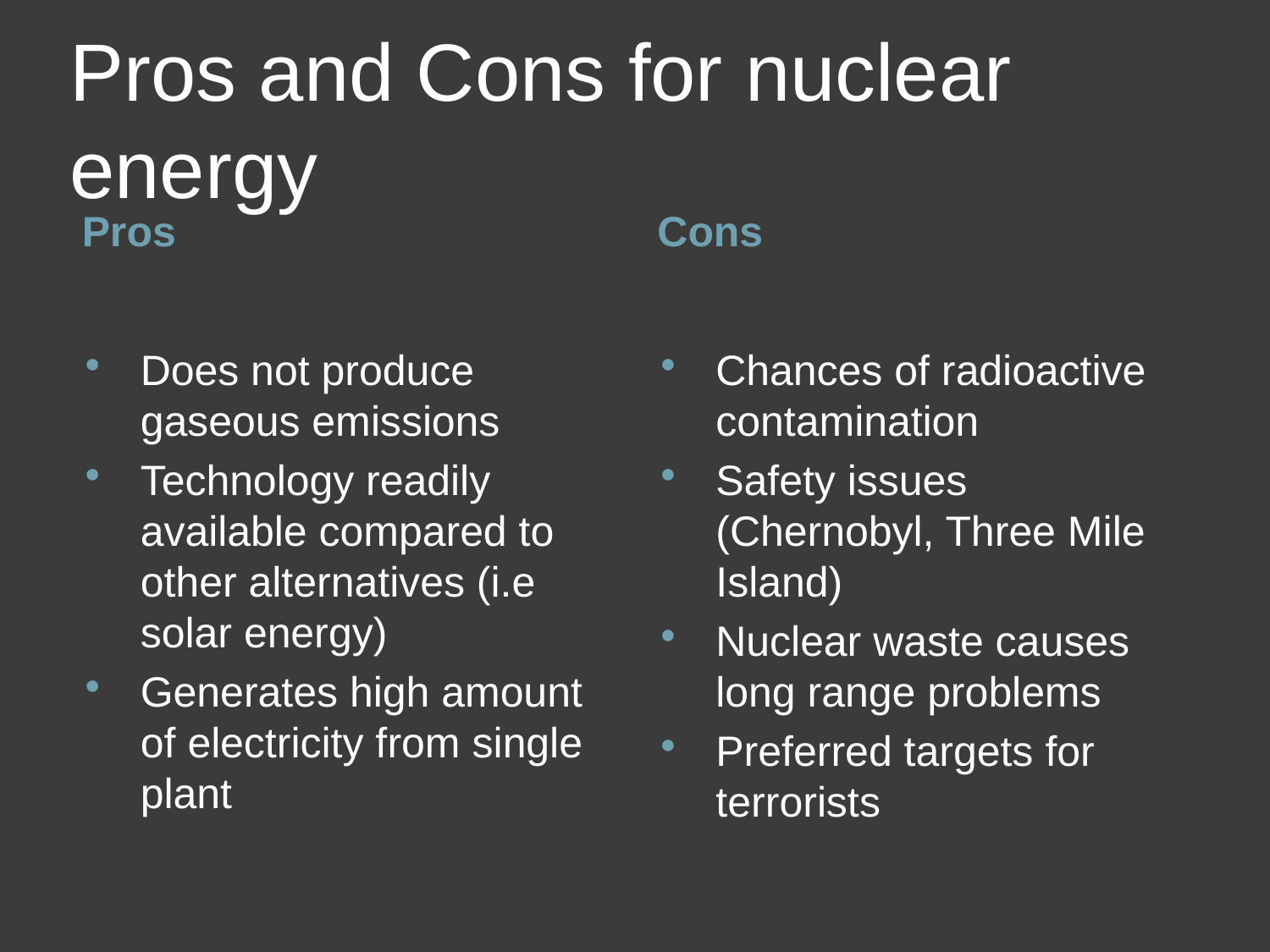

# Pros and Cons for nuclear energy
Pros
Cons
Does not produce gaseous emissions
Technology readily available compared to other alternatives (i.e solar energy)
Generates high amount of electricity from single plant

Chances of radioactive contamination
Safety issues (Chernobyl, Three Mile Island)
Nuclear waste causes long range problems
Preferred targets for terrorists